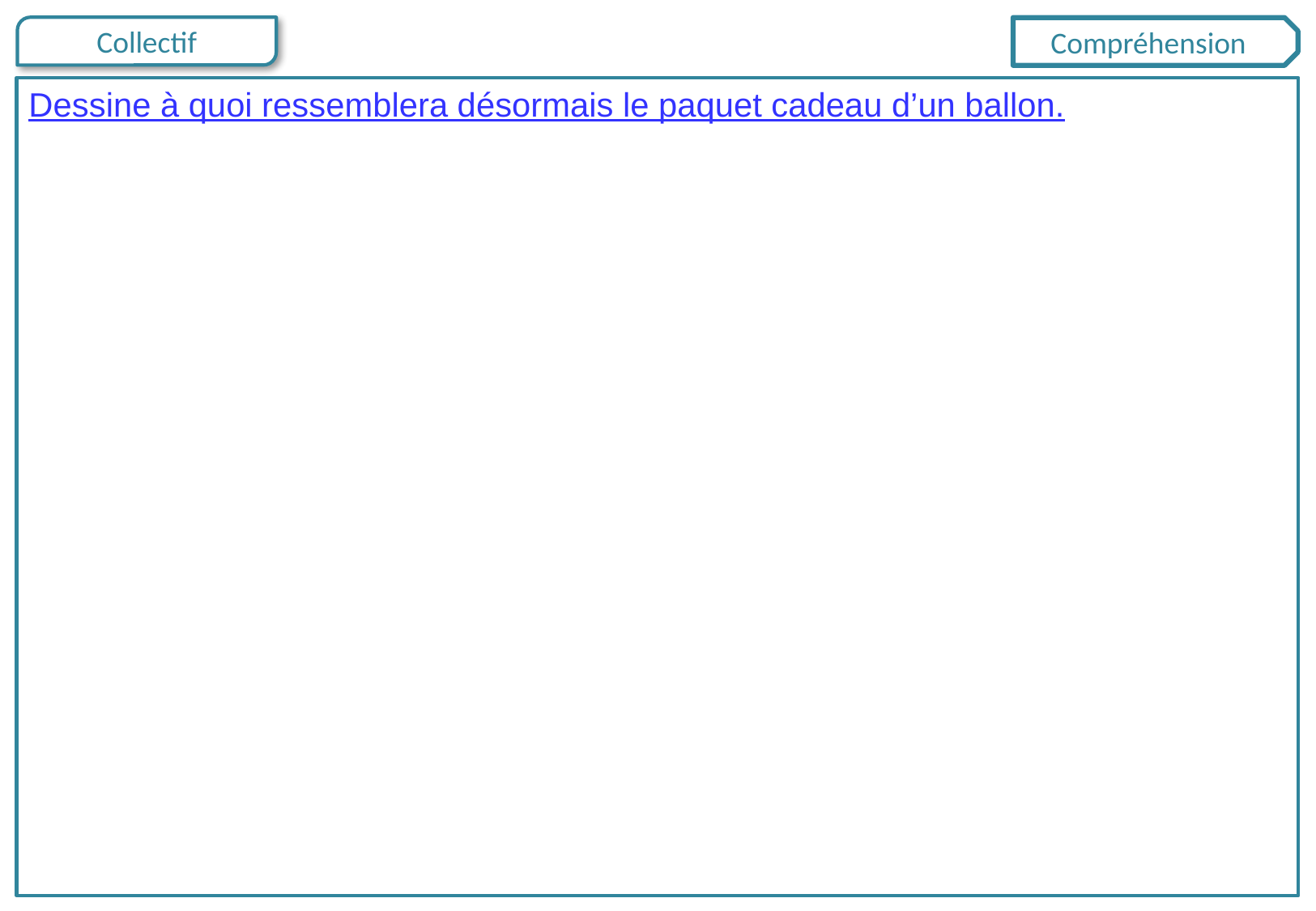

Compréhension
Dessine à quoi ressemblera désormais le paquet cadeau d’un ballon.